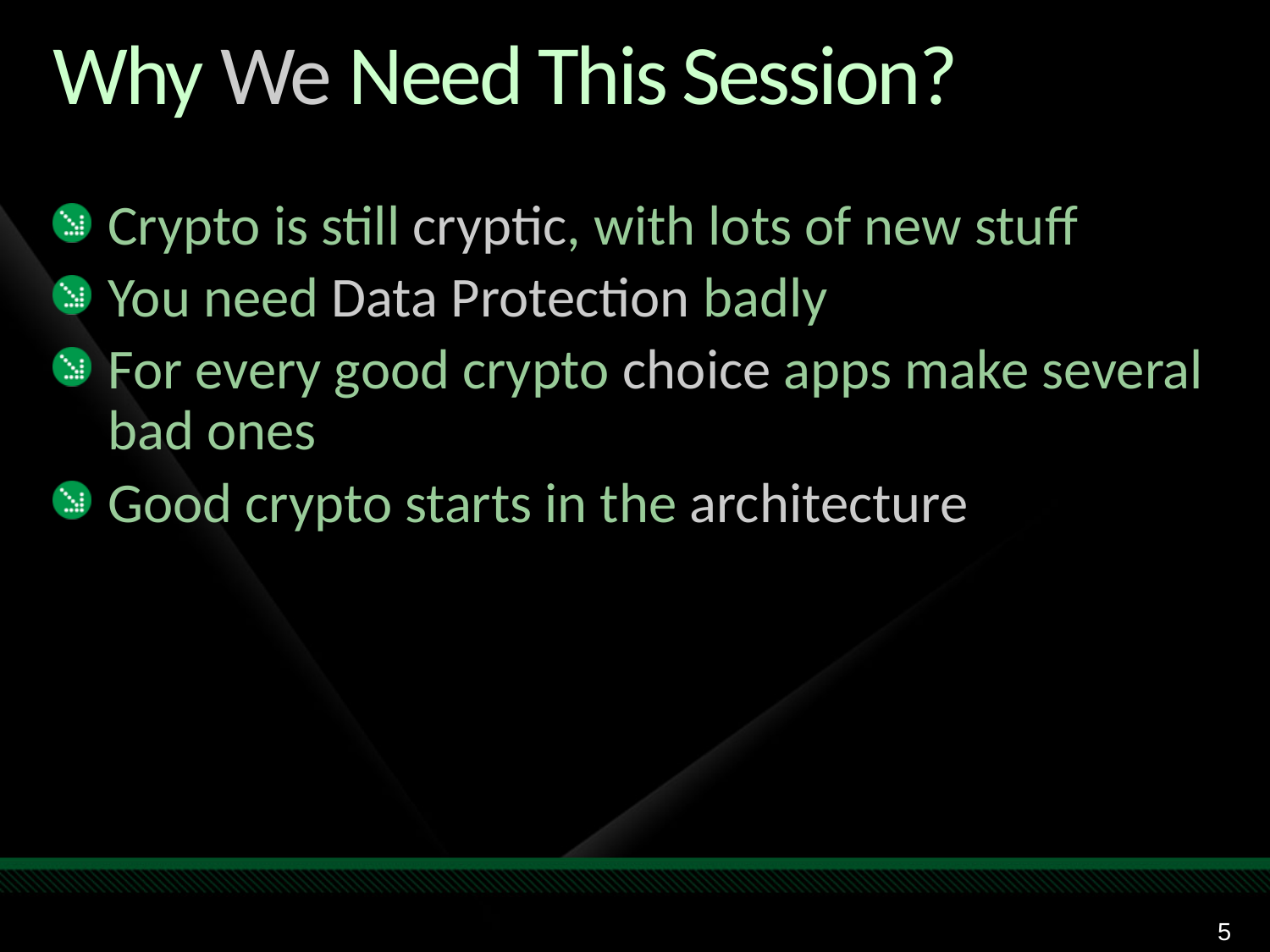

# Why We Need This Session?
Crypto is still cryptic, with lots of new stuff
You need Data Protection badly
For every good crypto choice apps make several bad ones
Good crypto starts in the architecture